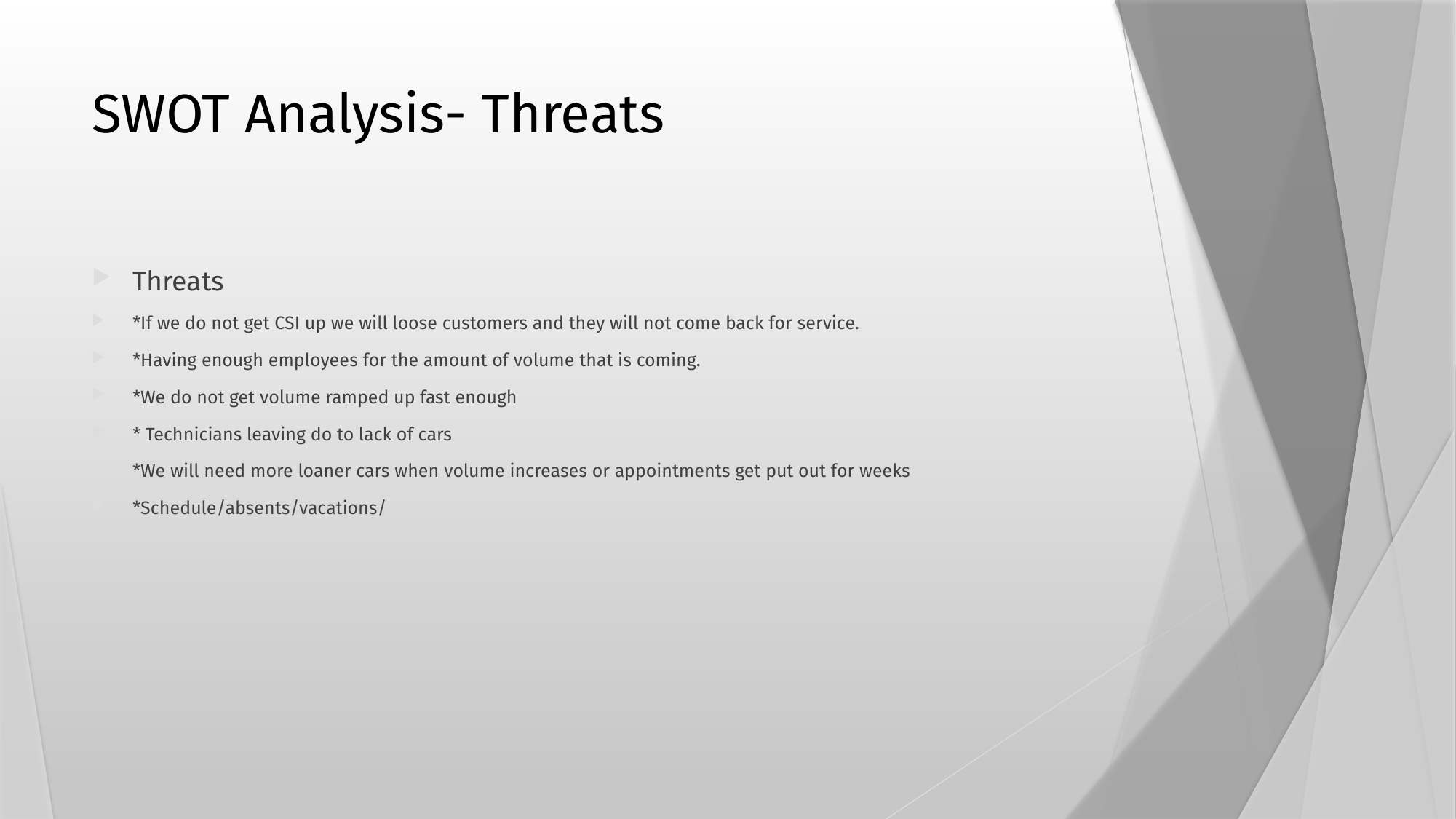

# SWOT Analysis- Threats
Threats
*If we do not get CSI up we will loose customers and they will not come back for service.
*Having enough employees for the amount of volume that is coming.
*We do not get volume ramped up fast enough
* Technicians leaving do to lack of cars
*We will need more loaner cars when volume increases or appointments get put out for weeks
*Schedule/absents/vacations/